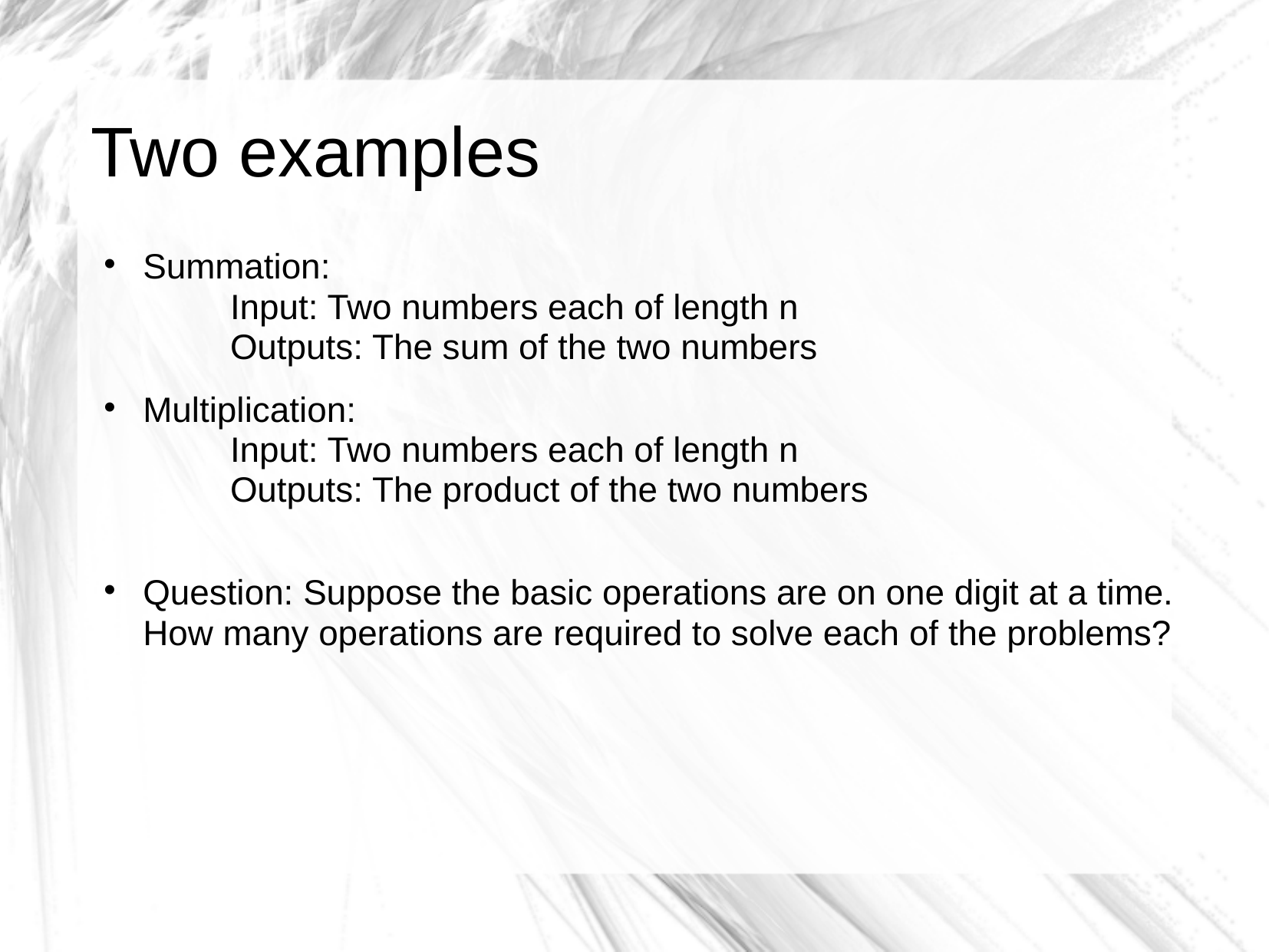

# Two examples
Summation:
	Input: Two numbers each of length n
	Outputs: The sum of the two numbers
Multiplication:
	Input: Two numbers each of length n
	Outputs: The product of the two numbers
Question: Suppose the basic operations are on one digit at a time.
How many operations are required to solve each of the problems?